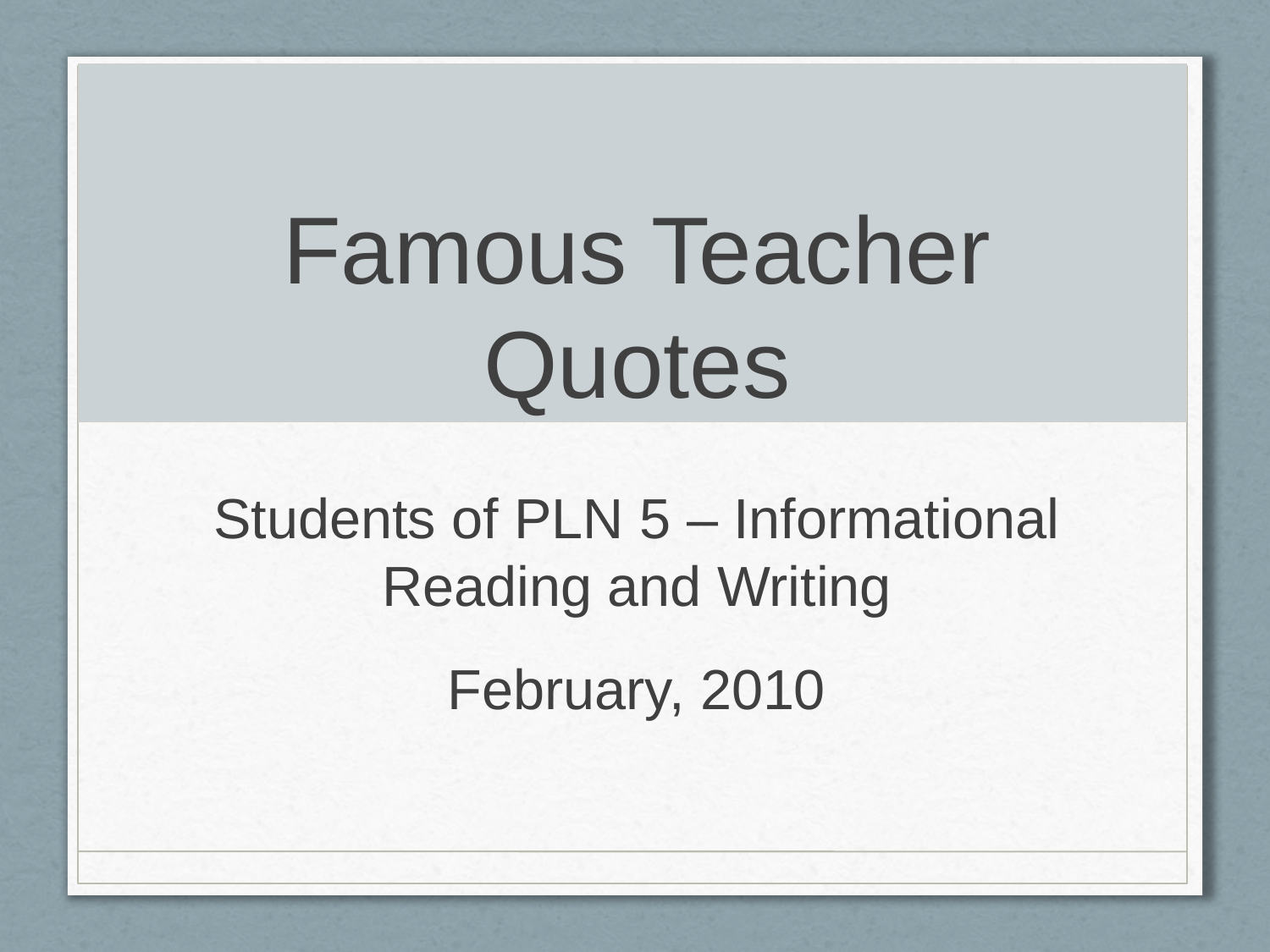

# Famous Teacher Quotes
Students of PLN 5 – Informational Reading and Writing
February, 2010